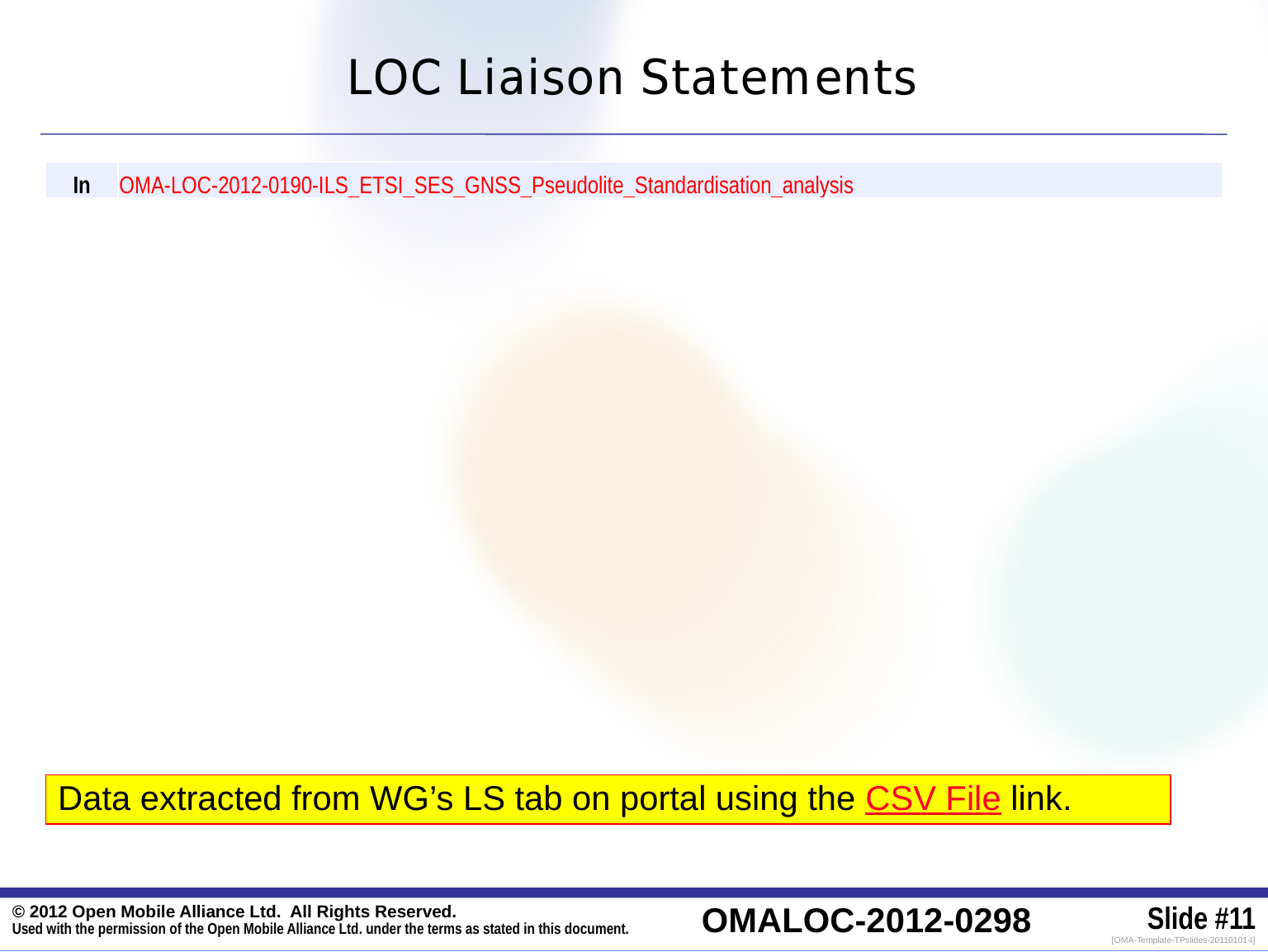

LOC Liaison Statements
| In | OMA-LOC-2012-0190-ILS\_ETSI\_SES\_GNSS\_Pseudolite\_Standardisation\_analysis |
| --- | --- |
Data extracted from WG’s LS tab on portal using the CSV File link.